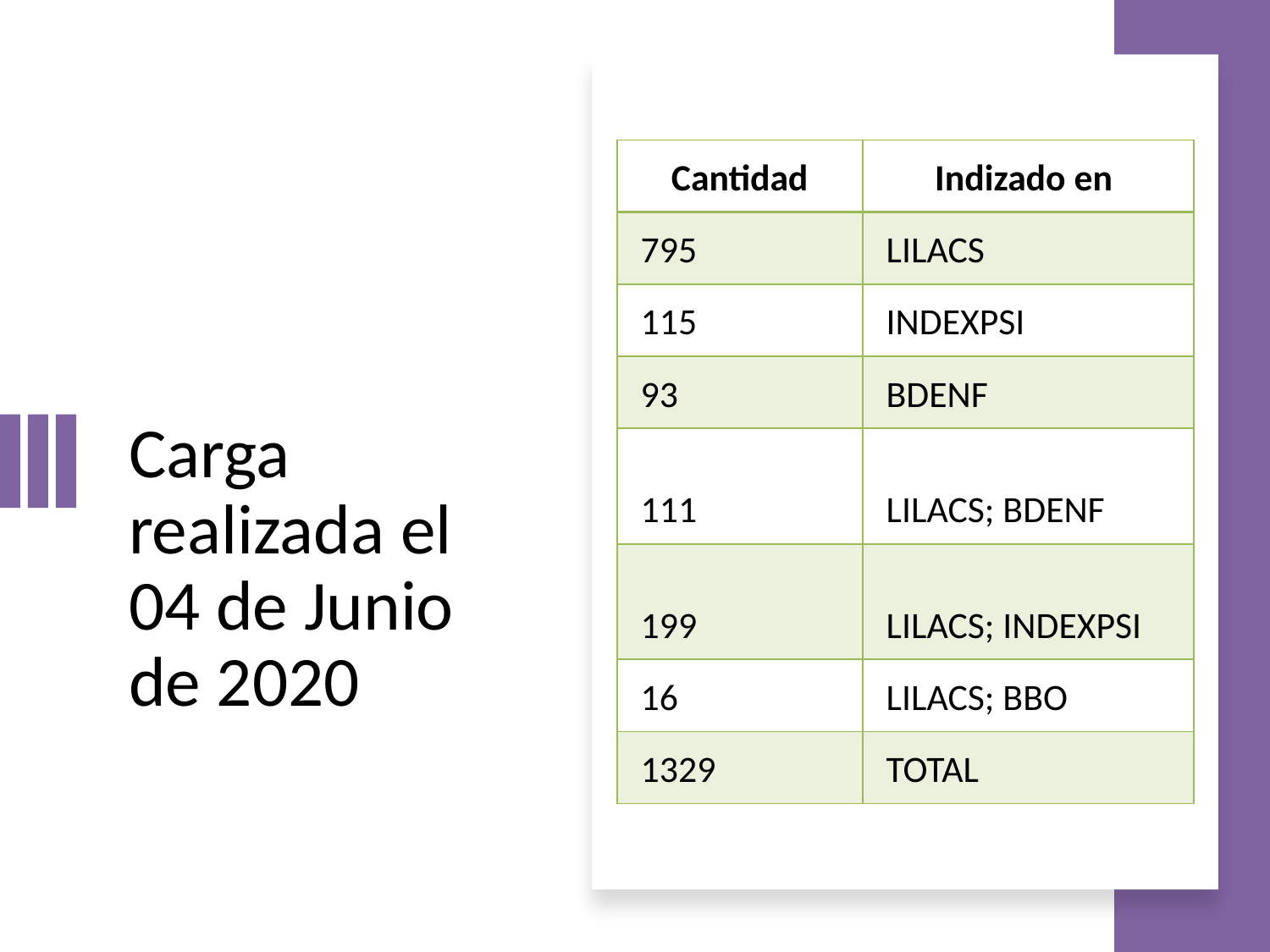

| Cantidad | Indizado en |
| --- | --- |
| 795 | LILACS |
| 115 | INDEXPSI |
| 93 | BDENF |
| 111 | LILACS; BDENF |
| 199 | LILACS; INDEXPSI |
| 16 | LILACS; BBO |
| 1329 | TOTAL |
# Carga realizada el 04 de Junio de 2020